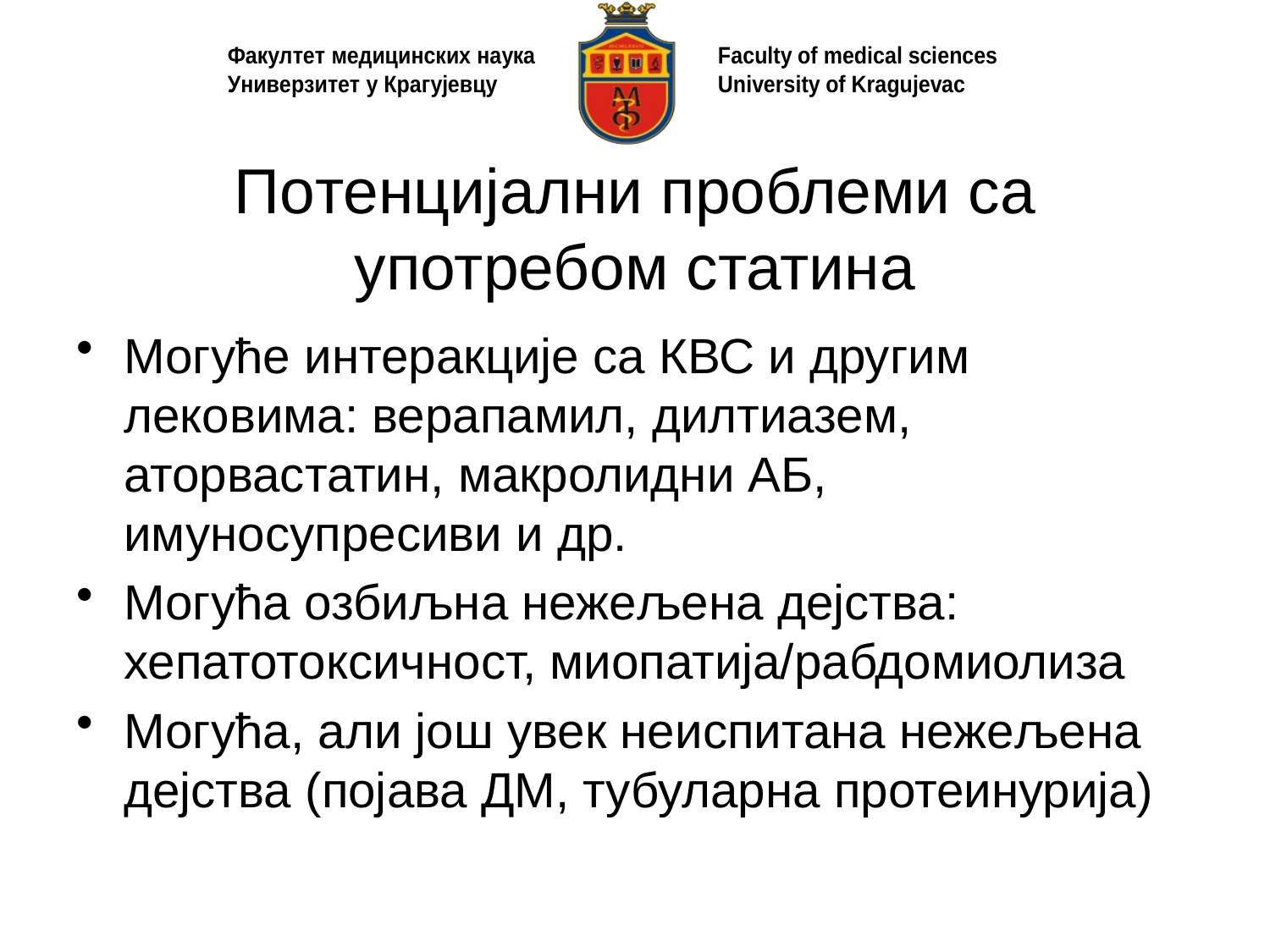

# Пoтенцијални проблеми са употребом статина
Могуће интеракције са КВС и другим лековима: верапамил, дилтиазем, аторвастатин, макролидни АБ, имуносупресиви и др.
Могућа озбиљна нежељена дејства: хепатотоксичност, миопатија/рабдомиолиза
Могућа, али још увек неиспитана нежељена дејства (појава ДМ, тубуларна протеинурија)